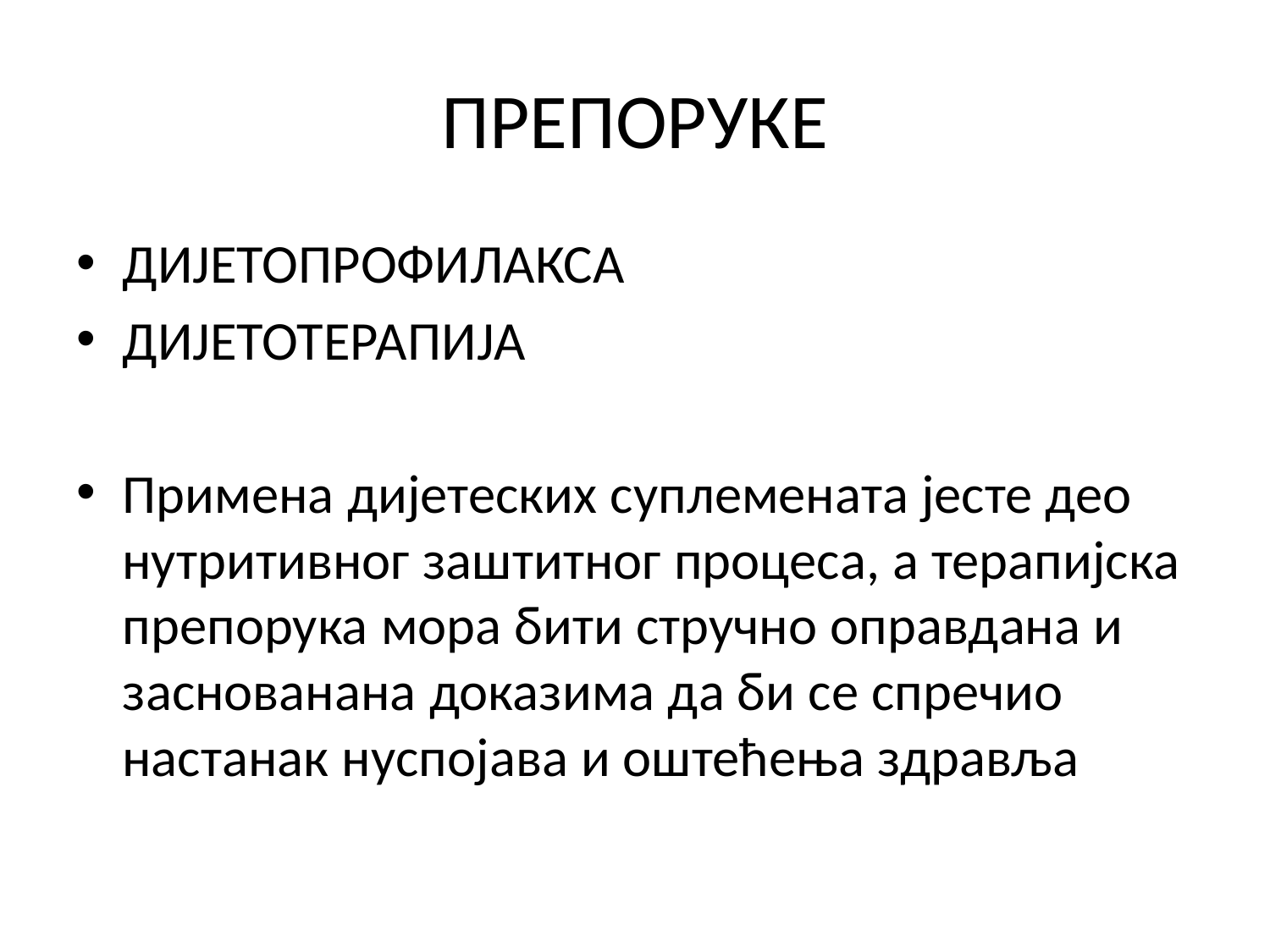

# ПРЕПОРУКЕ
ДИЈЕТОПРОФИЛАКСА
ДИЈЕТОТЕРАПИЈА

Примена дијетеских суплемената јесте део нутритивног заштитног процеса, а терапијска препорука мора бити стручно оправдана и заснованана доказима да би се спречио настанак нуспојава и оштећења здравља